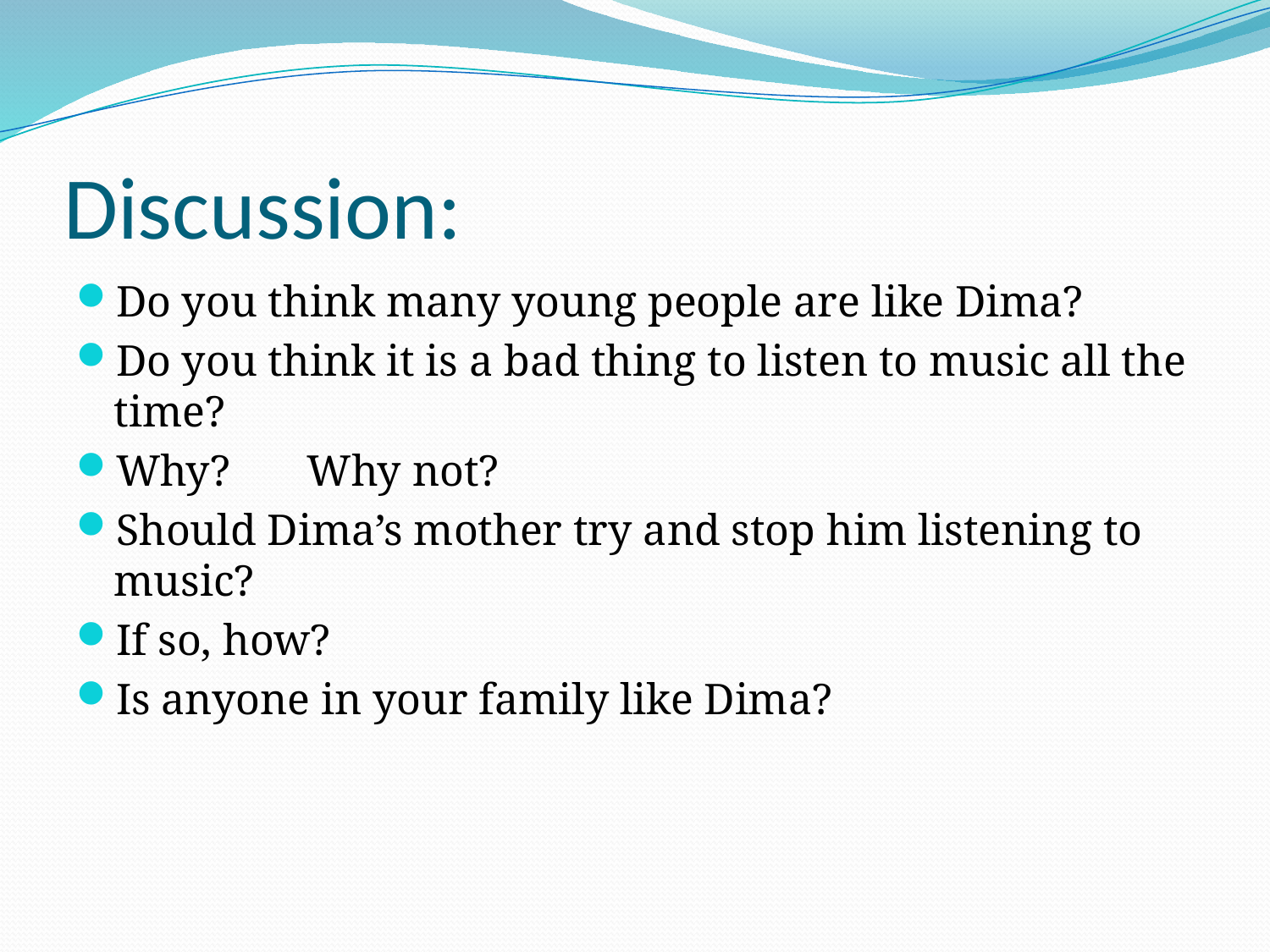

# Discussion:
Do you think many young people are like Dima?
Do you think it is a bad thing to listen to music all the time?
Why?       Why not?
Should Dima’s mother try and stop him listening to music?
If so, how?
Is anyone in your family like Dima?